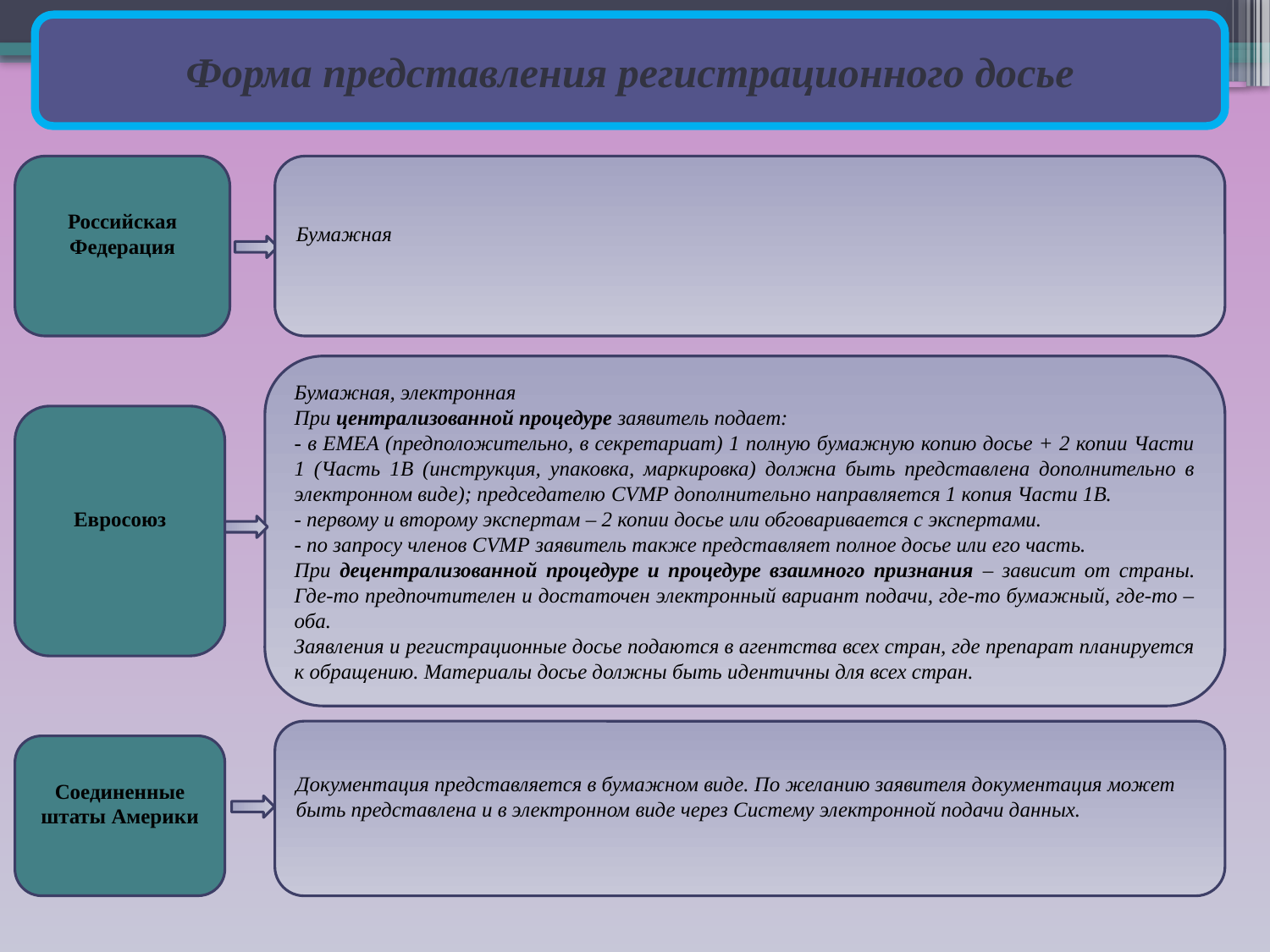

Форма представления регистрационного досье
Российская Федерация

Бумажная

Бумажная, электронная
При централизованной процедуре заявитель подает:
- в ЕМЕА (предположительно, в секретариат) 1 полную бумажную копию досье + 2 копии Части 1 (Часть 1B (инструкция, упаковка, маркировка) должна быть представлена дополнительно в электронном виде); председателю CVMP дополнительно направляется 1 копия Части 1В.
- первому и второму экспертам – 2 копии досье или обговаривается с экспертами.
- по запросу членов CVMP заявитель также представляет полное досье или его часть.
При децентрализованной процедуре и процедуре взаимного признания – зависит от страны. Где-то предпочтителен и достаточен электронный вариант подачи, где-то бумажный, где-то – оба.
Заявления и регистрационные досье подаются в агентства всех стран, где препарат планируется к обращению. Материалы досье должны быть идентичны для всех стран.
Евросоюз

Документация представляется в бумажном виде. По желанию заявителя документация может быть представлена и в электронном виде через Систему электронной подачи данных.

Соединенные штаты Америки